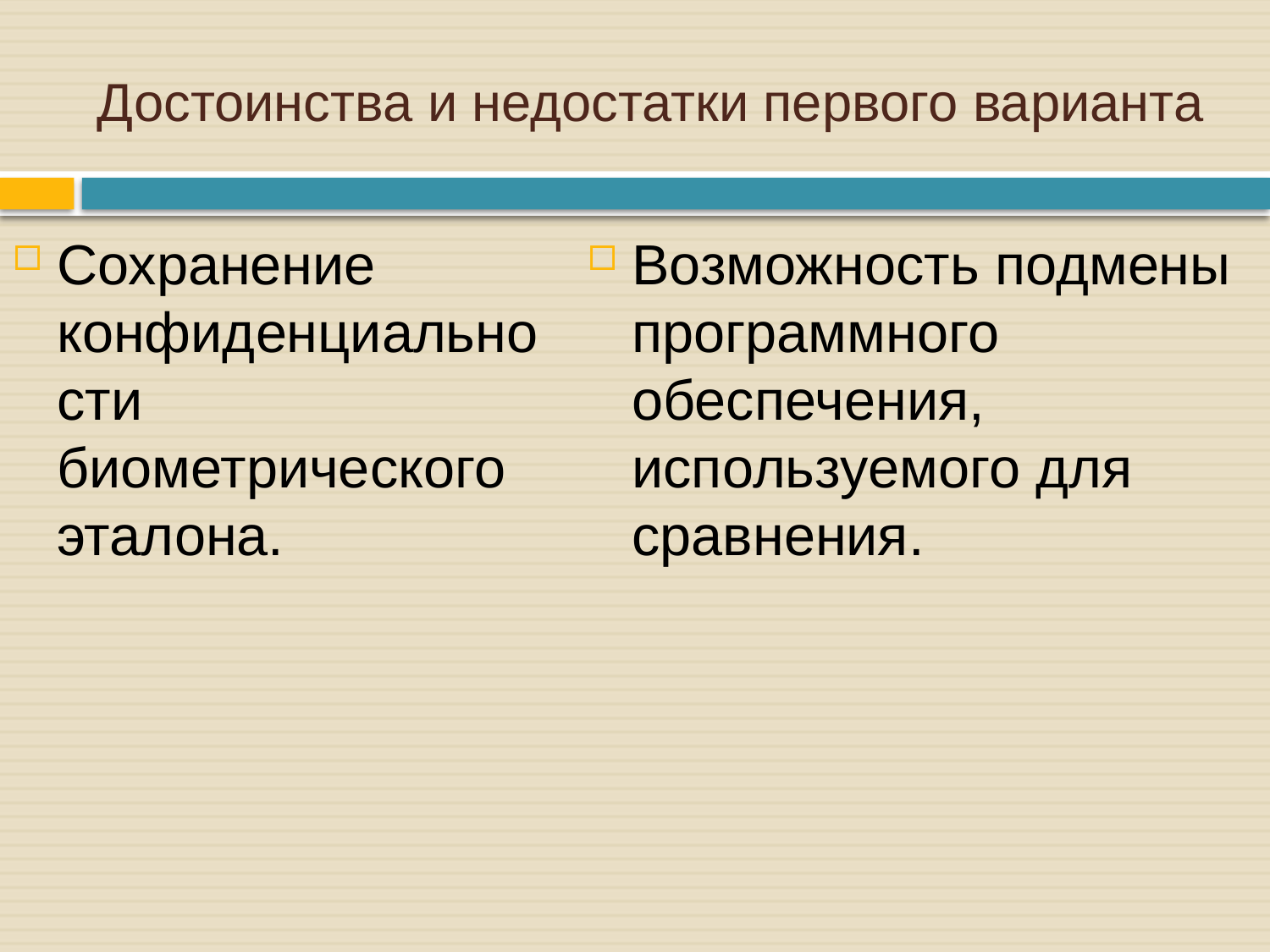

# Достоинства и недостатки первого варианта
Сохранение конфиденциальности биометрического эталона.
Возможность подмены программного обеспечения, используемого для сравнения.